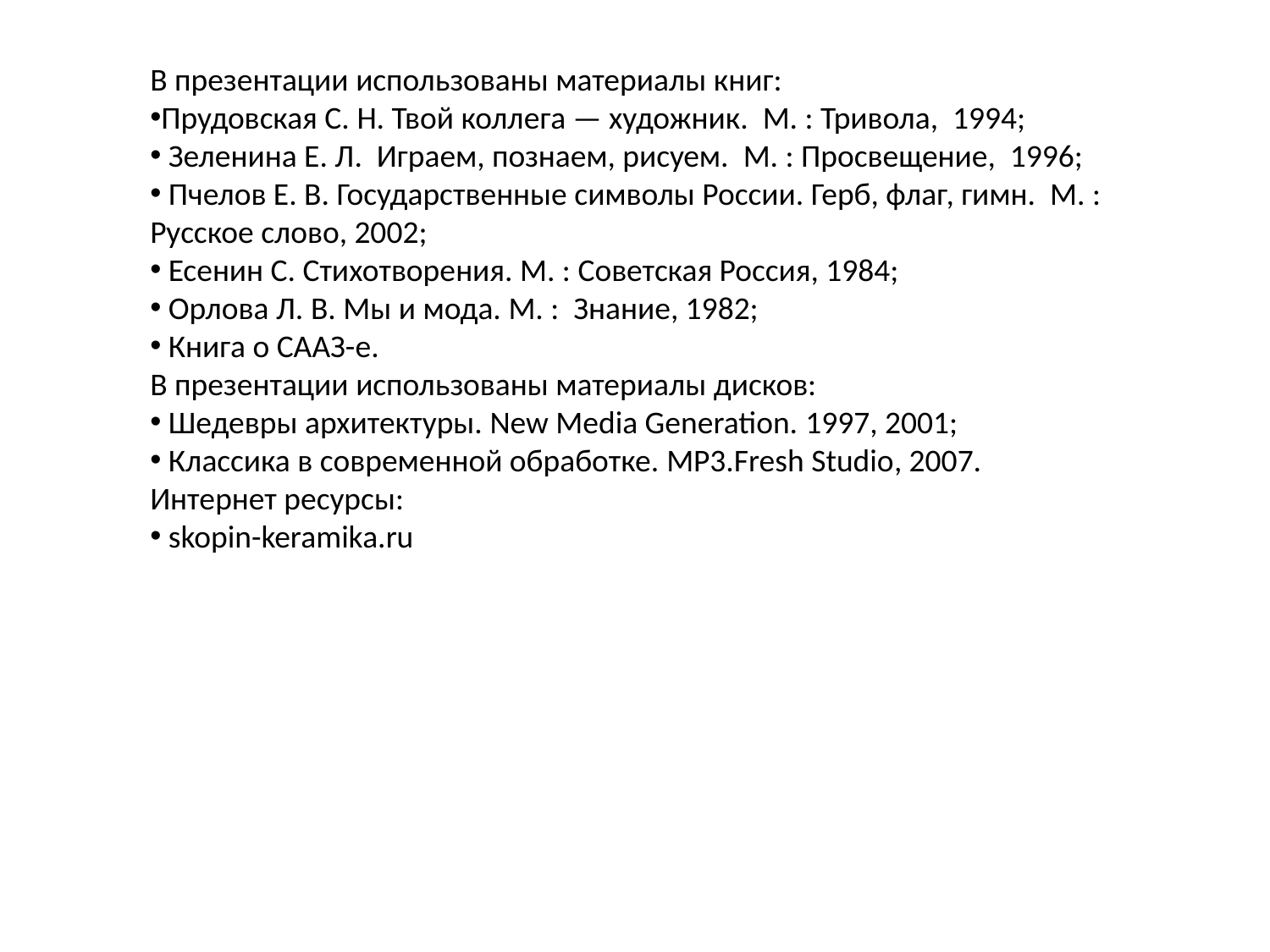

В презентации использованы материалы книг:
Прудовская С. Н. Твой коллега — художник.  М. : Тривола,  1994;
 Зеленина Е. Л.  Играем, познаем, рисуем.  М. : Просвещение,  1996;
 Пчелов Е. В. Государственные символы России. Герб, флаг, гимн.  М. : Русское слово, 2002;
 Есенин С. Стихотворения. М. : Советская Россия, 1984;
 Орлова Л. В. Мы и мода. М. :  Знание, 1982;
 Книга о СААЗ-е.
В презентации использованы материалы дисков:
 Шедевры архитектуры. New Media Generation. 1997, 2001;
 Классика в современной обработке. MP3.Fresh Studio, 2007.
Интернет ресурсы:
 skopin-keramika.ru